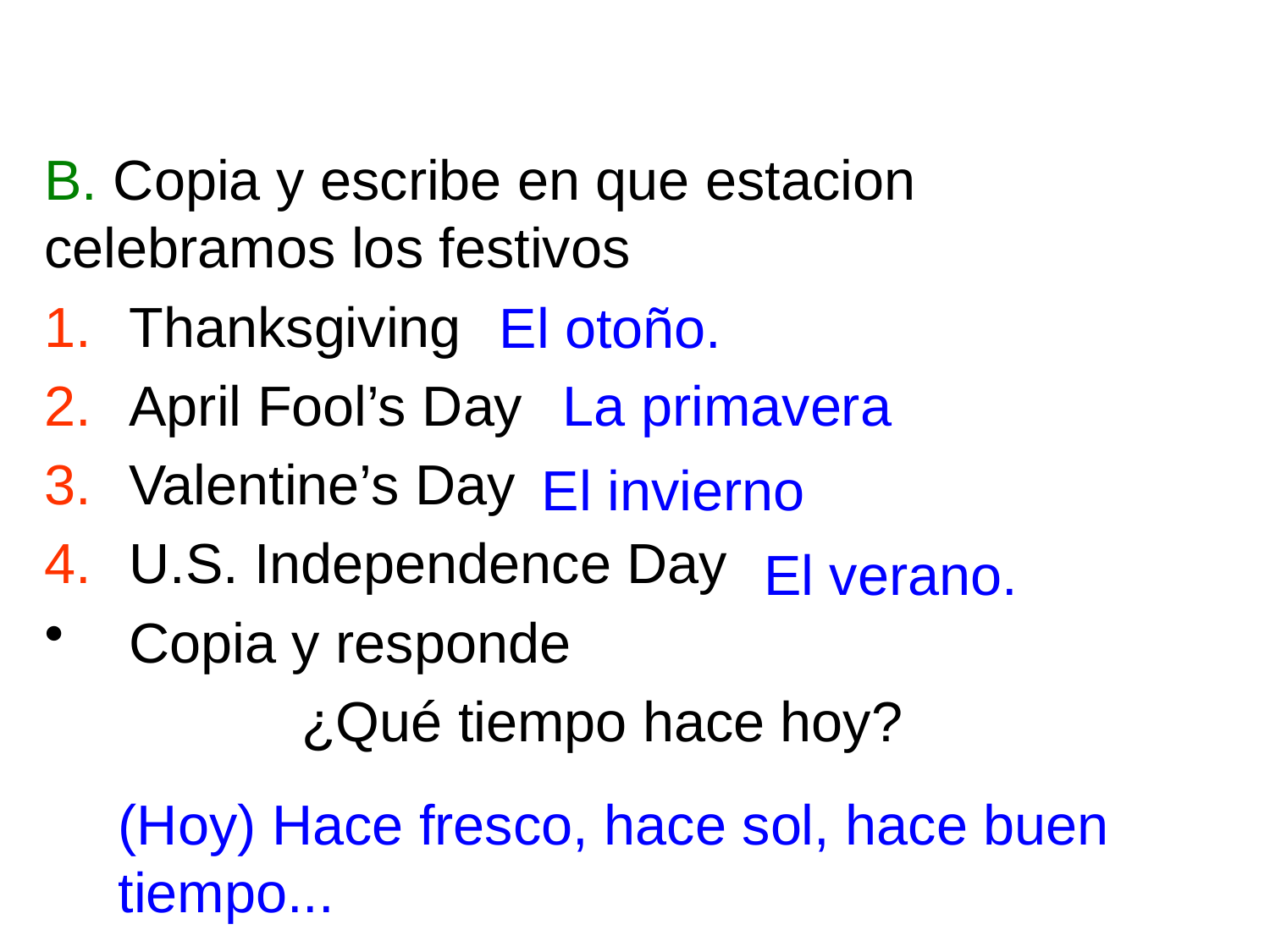

B. Copia y escribe en que estacion celebramos los festivos
Thanksgiving
April Fool’s Day
Valentine’s Day
U.S. Independence Day
Copia y responde
	           ¿Qué tiempo hace hoy?
El otoño.
La primavera
El invierno
El verano.
(Hoy) Hace fresco, hace sol, hace buen tiempo...